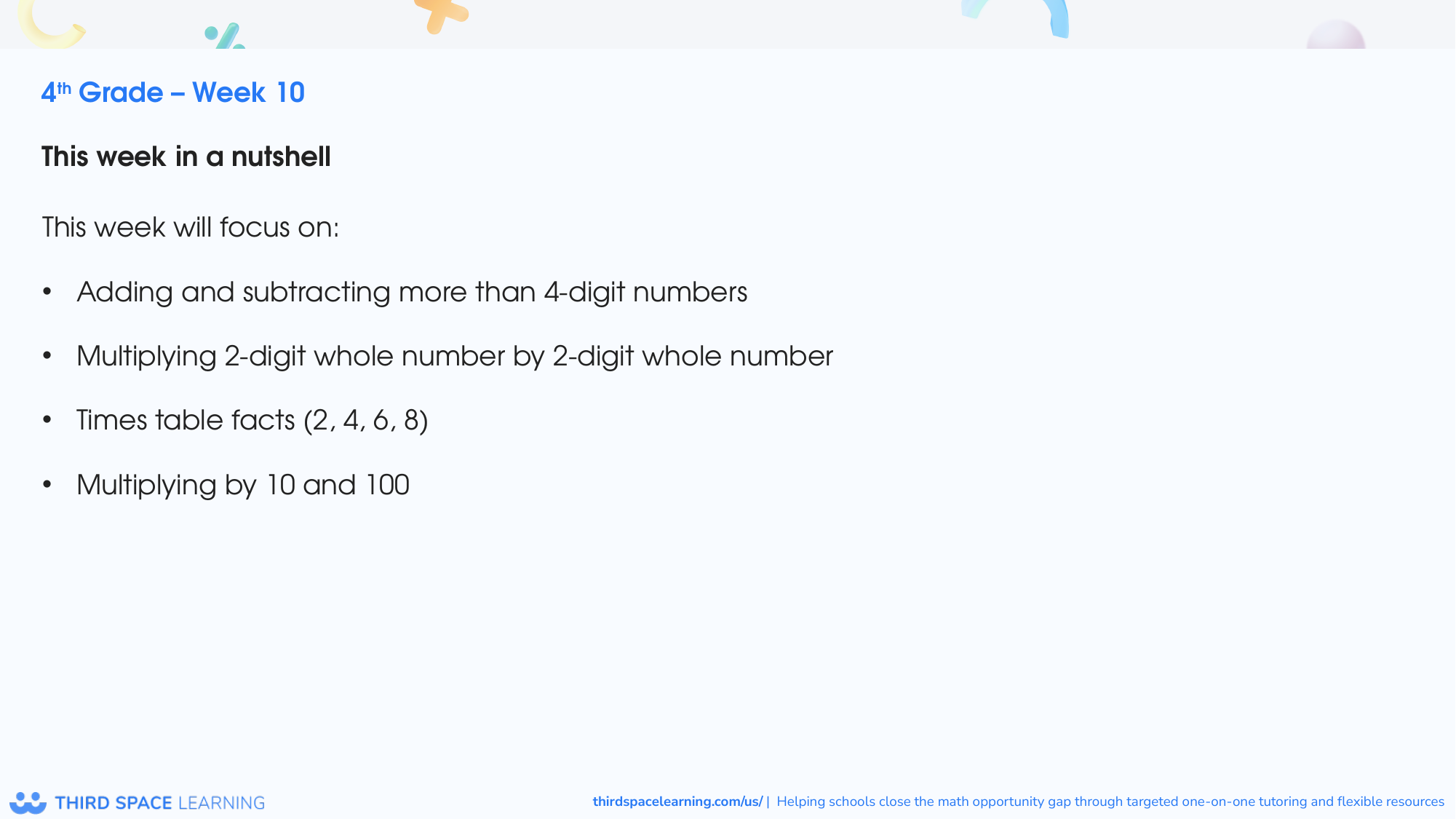

4th Grade – Week 10
This week in a nutshell
This week will focus on:
Adding and subtracting more than 4-digit numbers
Multiplying 2-digit whole number by 2-digit whole number
Times table facts (2, 4, 6, 8)
Multiplying by 10 and 100